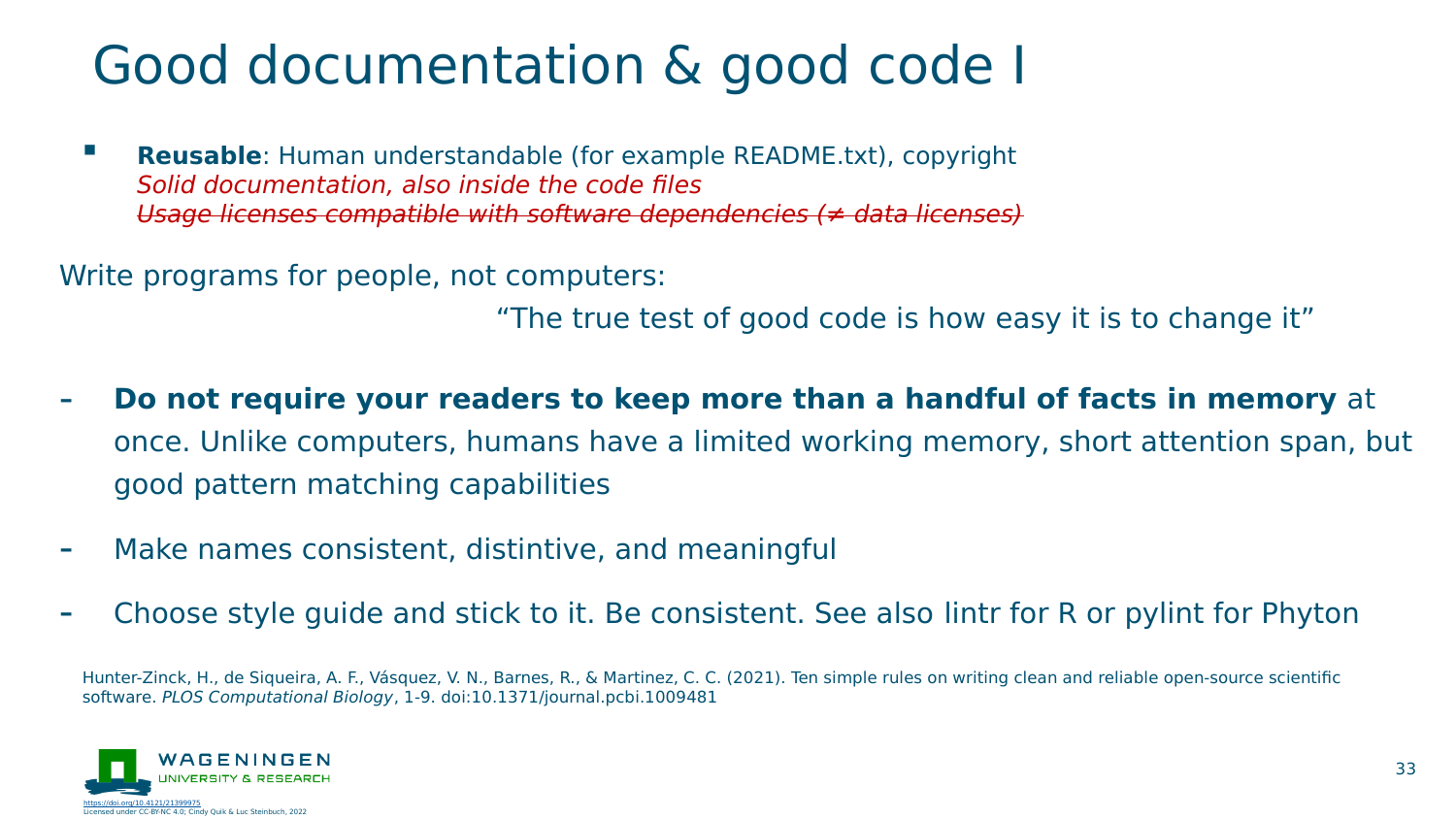

# Good documentation & good code I
Reusable: Human understandable (for example README.txt), copyright
Solid documentation, also inside the code files
Usage licenses compatible with software dependencies (≠ data licenses)
Write programs for people, not computers:
			“The true test of good code is how easy it is to change it”
Do not require your readers to keep more than a handful of facts in memory at once. Unlike computers, humans have a limited working memory, short attention span, but good pattern matching capabilities
Make names consistent, distintive, and meaningful
Choose style guide and stick to it. Be consistent. See also lintr for R or pylint for Phyton
Hunter-Zinck, H., de Siqueira, A. F., Vásquez, V. N., Barnes, R., & Martinez, C. C. (2021). Ten simple rules on writing clean and reliable open-source scientific software. PLOS Computational Biology, 1-9. doi:10.1371/journal.pcbi.1009481

33